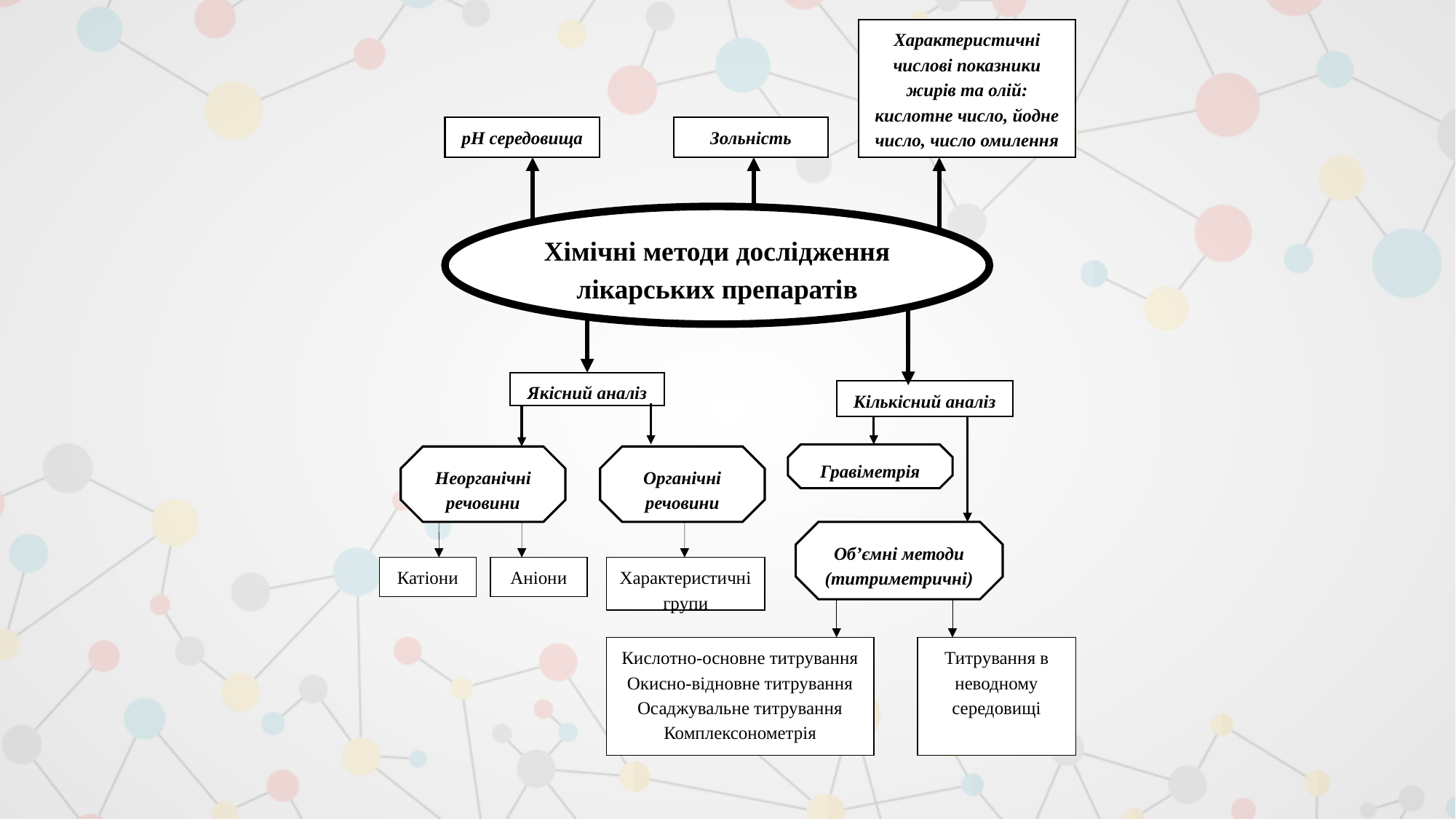

Характеристичні числові показники жирів та олій: кислотне число, йодне число, число омилення
рН середовища
Зольність
Хімічні методи дослідження лікарських препаратів

Якісний аналіз
Кількісний аналіз
Гравіметрія

Неорганічні речовини

Органічні речовини

Обʼємні методи (титриметричні)

Катіони
Аніони

Характеристичні групи
Кислотно-основне титрування
Окисно-відновне титрування
Осаджувальне титрування
Комплексонометрія
Титрування в неводному середовищі